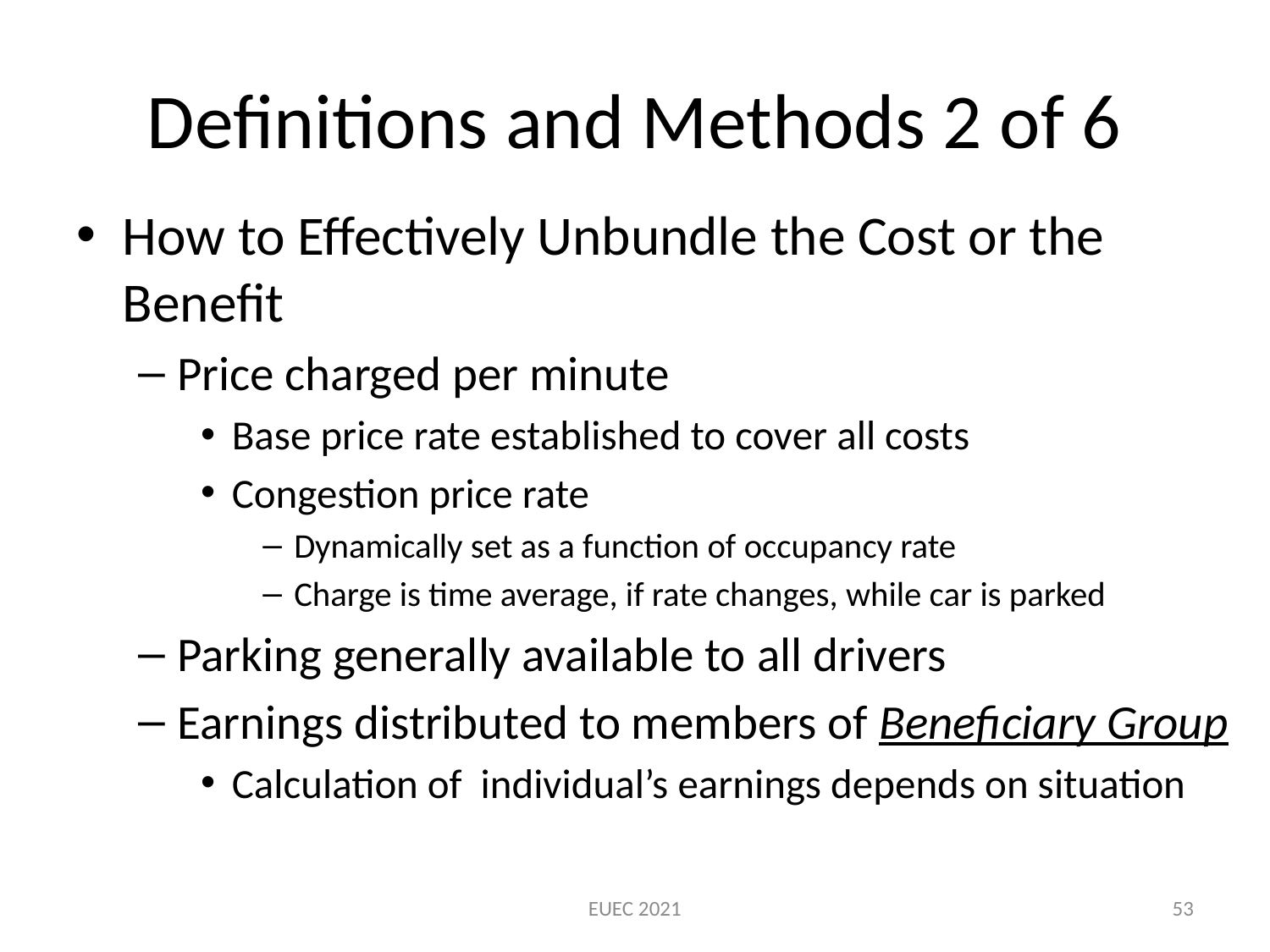

# Definitions and Methods 2 of 6

How to Effectively Unbundle the Cost or the Benefit
Price charged per minute
Base price rate established to cover all costs
Congestion price rate
Dynamically set as a function of occupancy rate
Charge is time average, if rate changes, while car is parked
Parking generally available to all drivers
Earnings distributed to members of Beneficiary Group
Calculation of  individual’s earnings depends on situation

EUEC 2021
53